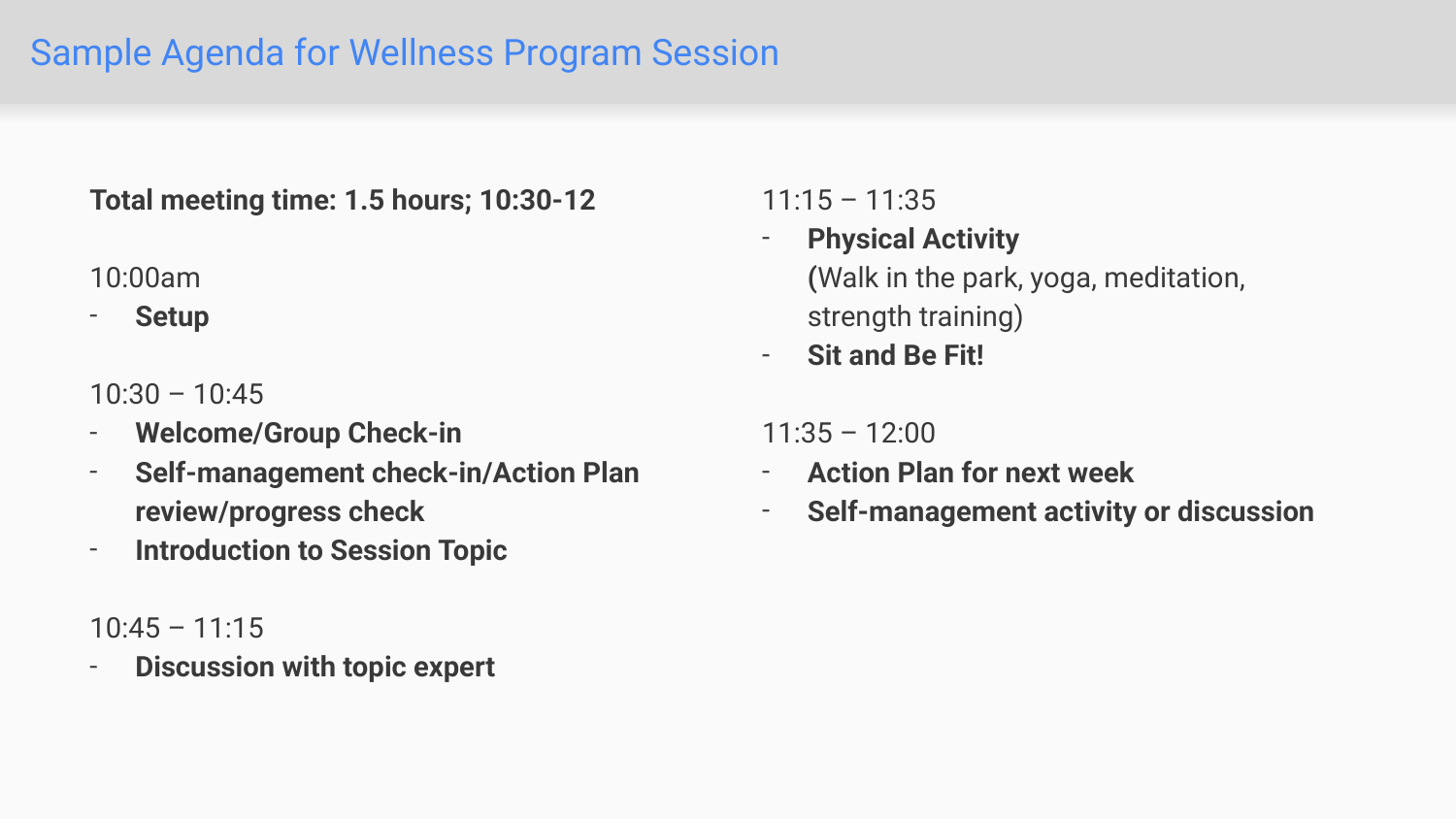

# Sample Agenda for Wellness Program Session
Total meeting time: 1.5 hours; 10:30-12

10:00am
Setup
10:30 – 10:45
Welcome/Group Check-in
Self-management check-in/Action Plan review/progress check
Introduction to Session Topic

10:45 – 11:15
Discussion with topic expert
11:15 – 11:35
Physical Activity
(Walk in the park, yoga, meditation,
strength training)
Sit and Be Fit!

11:35 – 12:00
Action Plan for next week
Self-management activity or discussion